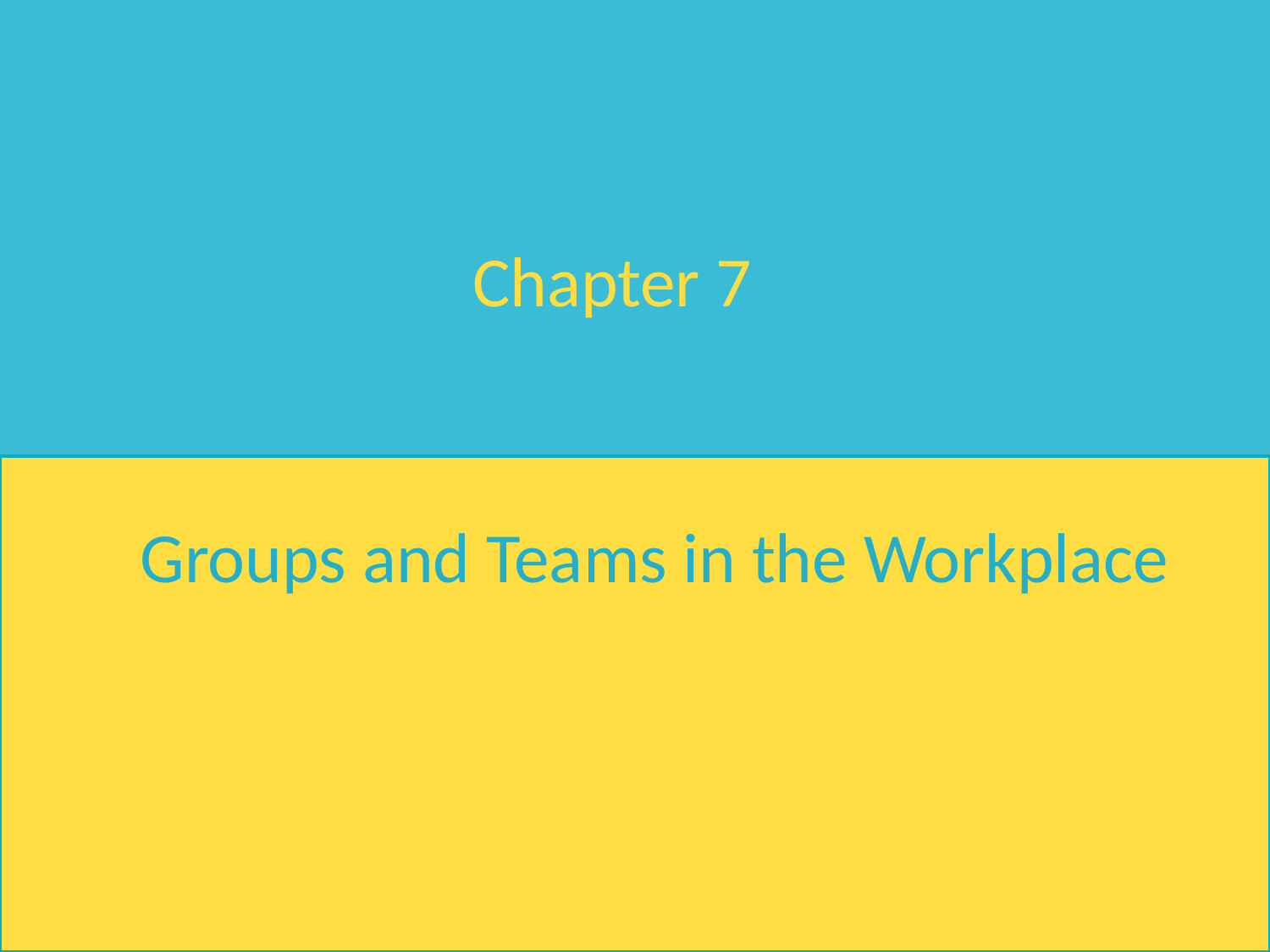

Chapter 7

Groups and Teams in the Workplace